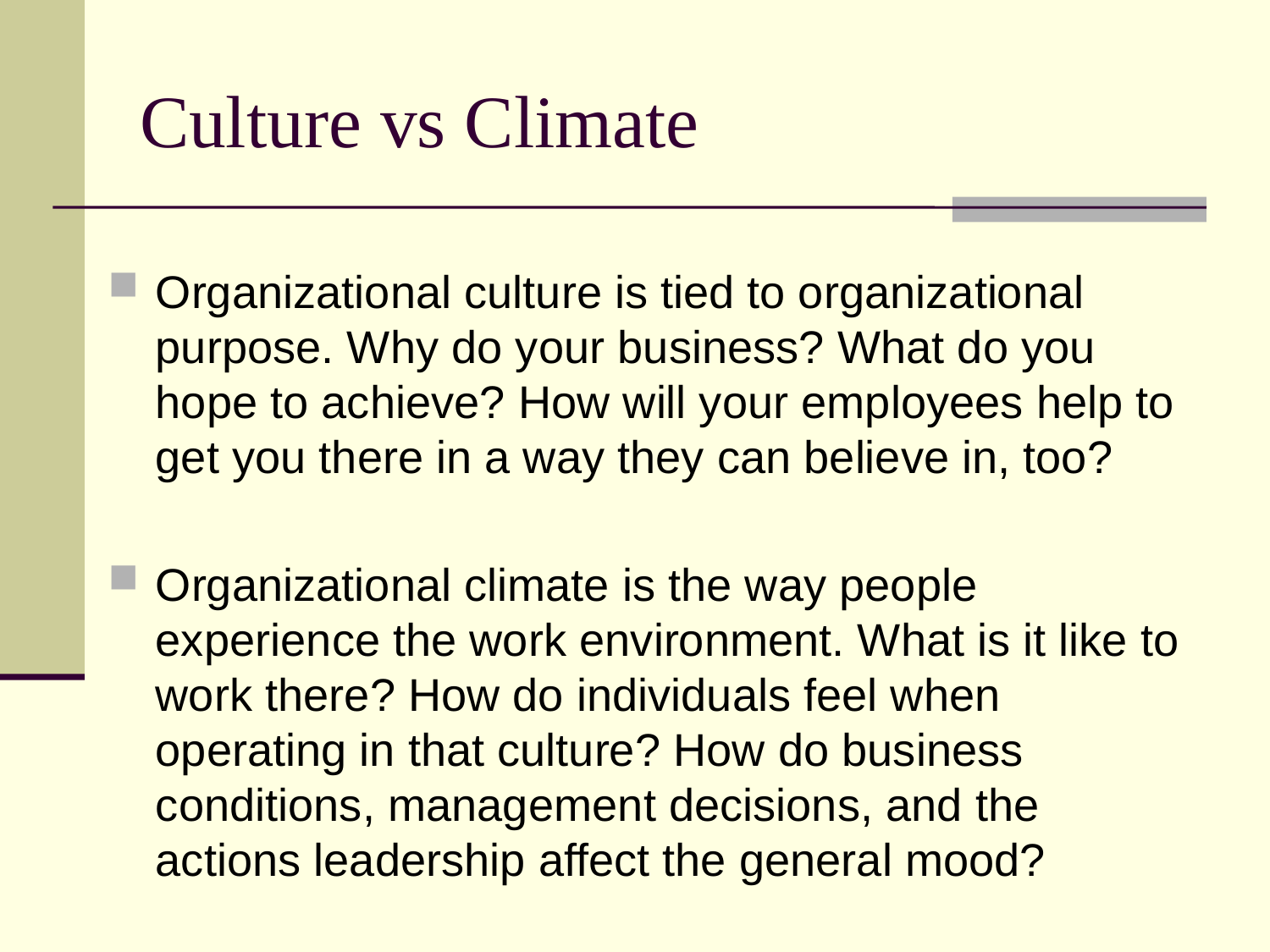

# Culture vs Climate
Organizational culture is tied to organizational purpose. Why do your business? What do you hope to achieve? How will your employees help to get you there in a way they can believe in, too?

Organizational climate is the way people experience the work environment. What is it like to work there? How do individuals feel when operating in that culture? How do business conditions, management decisions, and the actions leadership affect the general mood?